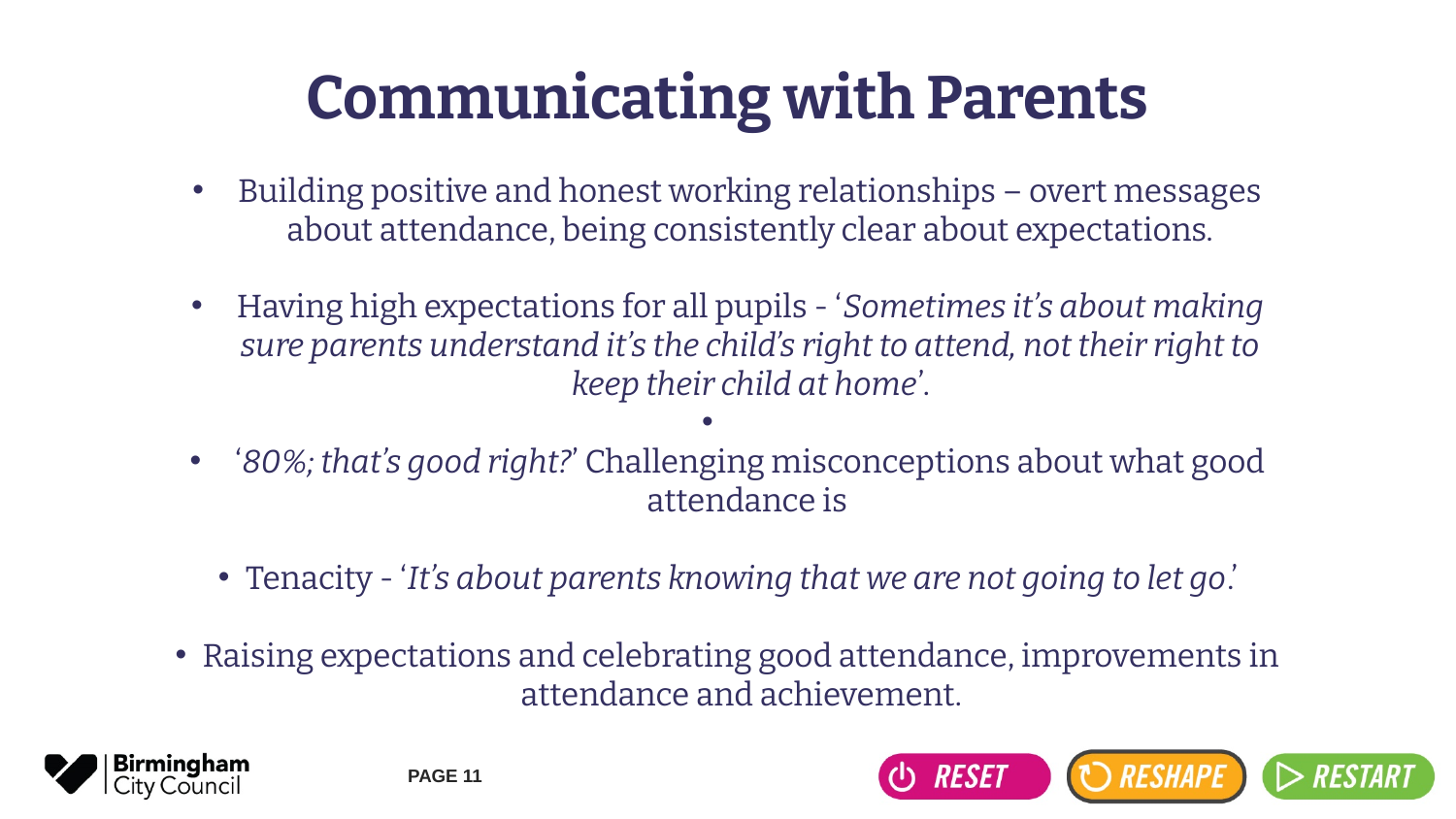

Communicating with Parents
Building positive and honest working relationships – overt messages about attendance, being consistently clear about expectations.

Having high expectations for all pupils - ‘Sometimes it’s about making sure parents understand it’s the child’s right to attend, not their right to keep their child at home’.

‘80%; that’s good right?’ Challenging misconceptions about what good attendance is.

Tenacity - ‘It’s about parents knowing that we are not going to let go.’

Raising expectations and celebrating good attendance, improvements in attendance and achievement.